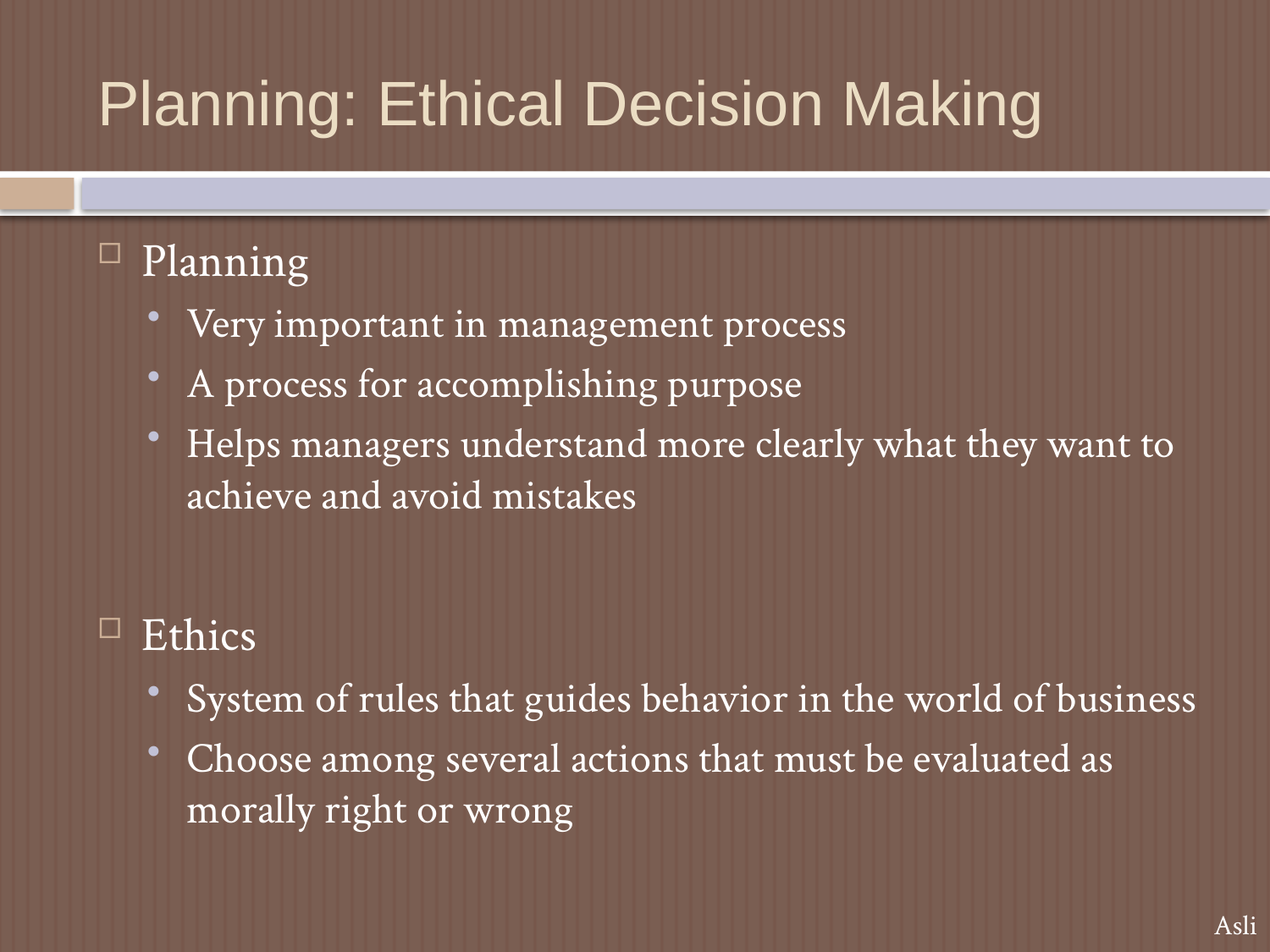

# Planning: Ethical Decision Making
Planning
Very important in management process
A process for accomplishing purpose
Helps managers understand more clearly what they want to achieve and avoid mistakes

Ethics
System of rules that guides behavior in the world of business
Choose among several actions that must be evaluated as morally right or wrong

Asli